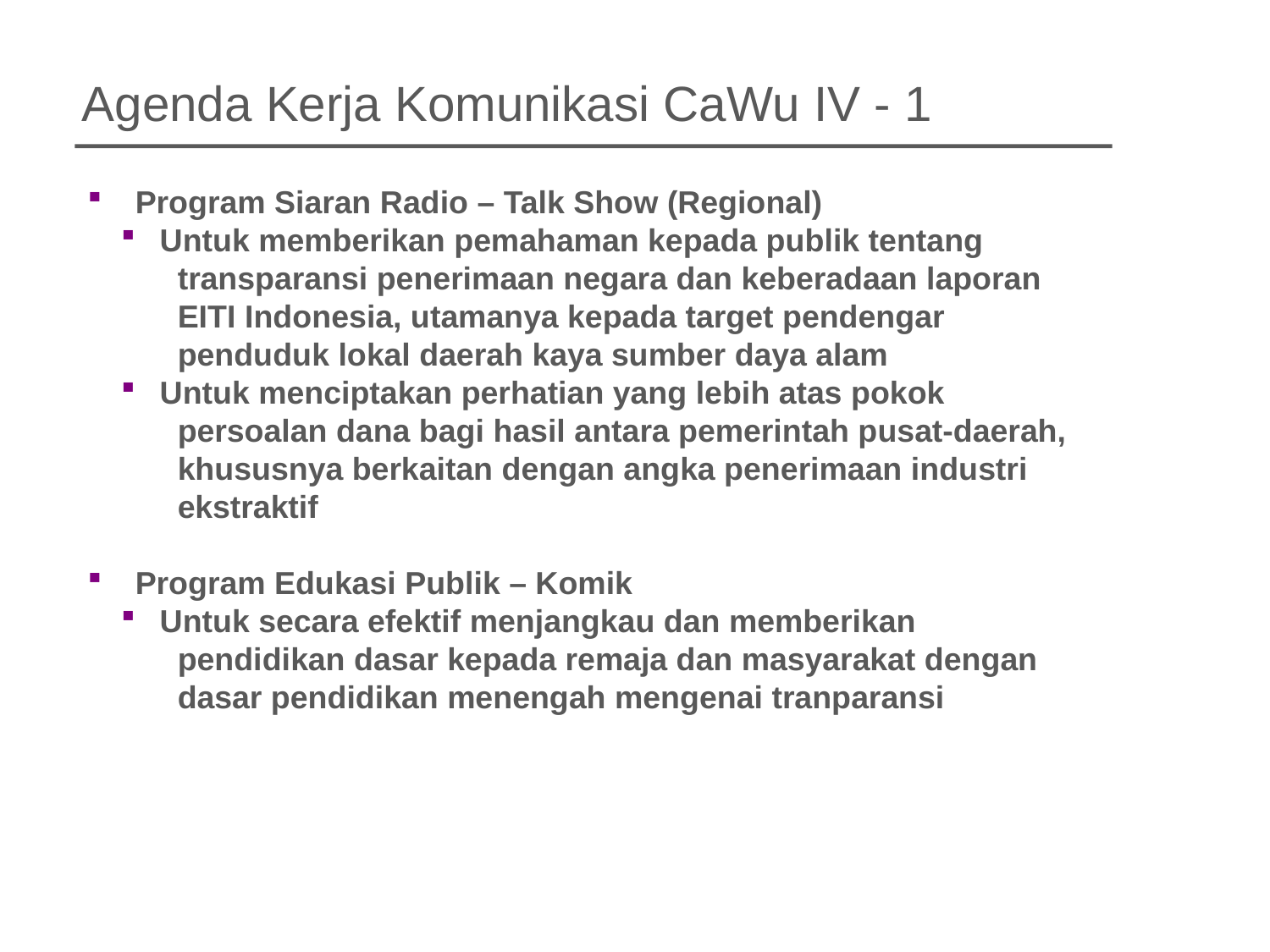

Agenda Kerja Komunikasi CaWu IV - 1

  Program Siaran Radio – Talk Show (Regional)
 Untuk memberikan pemahaman kepada publik tentang
   transparansi penerimaan negara dan keberadaan laporan
   EITI Indonesia, utamanya kepada target pendengar
   penduduk lokal daerah kaya sumber daya alam
 Untuk menciptakan perhatian yang lebih atas pokok
   persoalan dana bagi hasil antara pemerintah pusat-daerah,
   khususnya berkaitan dengan angka penerimaan industri
   ekstraktif

  Program Edukasi Publik – Komik
 Untuk secara efektif menjangkau dan memberikan
   pendidikan dasar kepada remaja dan masyarakat dengan
   dasar pendidikan menengah mengenai tranparansi